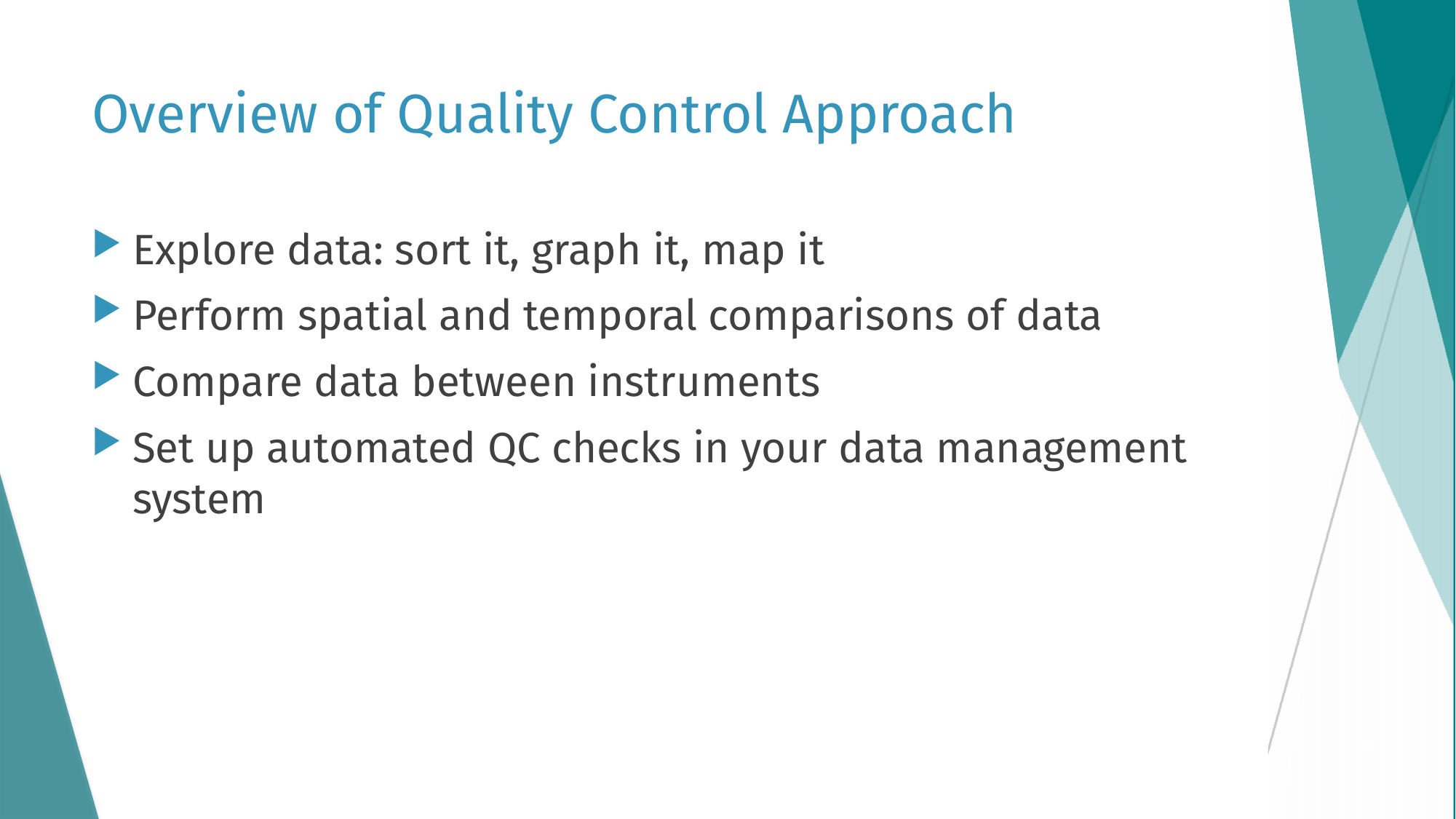

# Overview of Quality Control Approach
Explore data: sort it, graph it, map it
Perform spatial and temporal comparisons of data
Compare data between instruments
Set up automated QC checks in your data management system

29